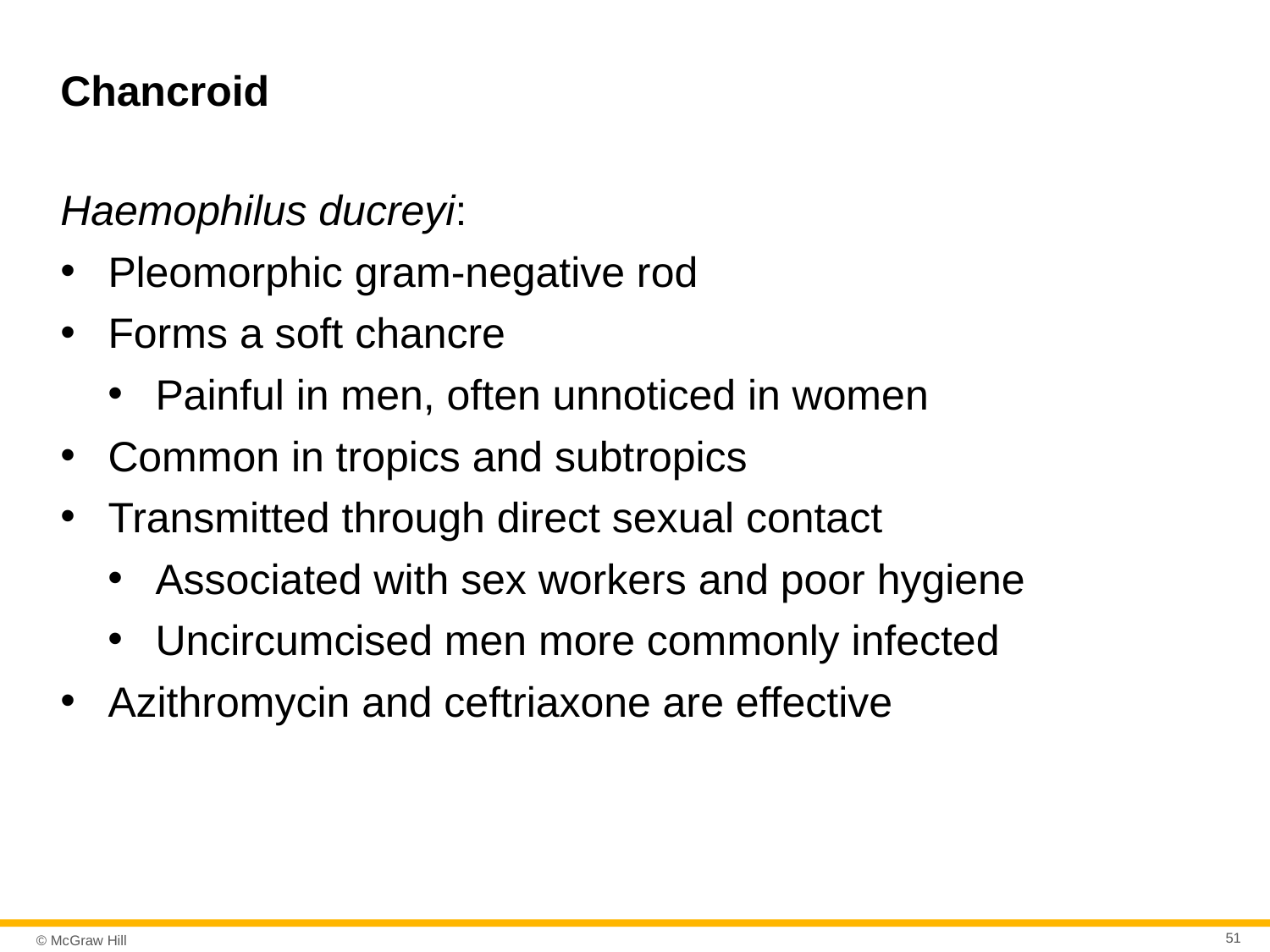

# Chancroid
Haemophilus ducreyi:
Pleomorphic gram-negative rod
Forms a soft chancre
Painful in men, often unnoticed in women
Common in tropics and subtropics
Transmitted through direct sexual contact
Associated with sex workers and poor hygiene
Uncircumcised men more commonly infected
Azithromycin and ceftriaxone are effective